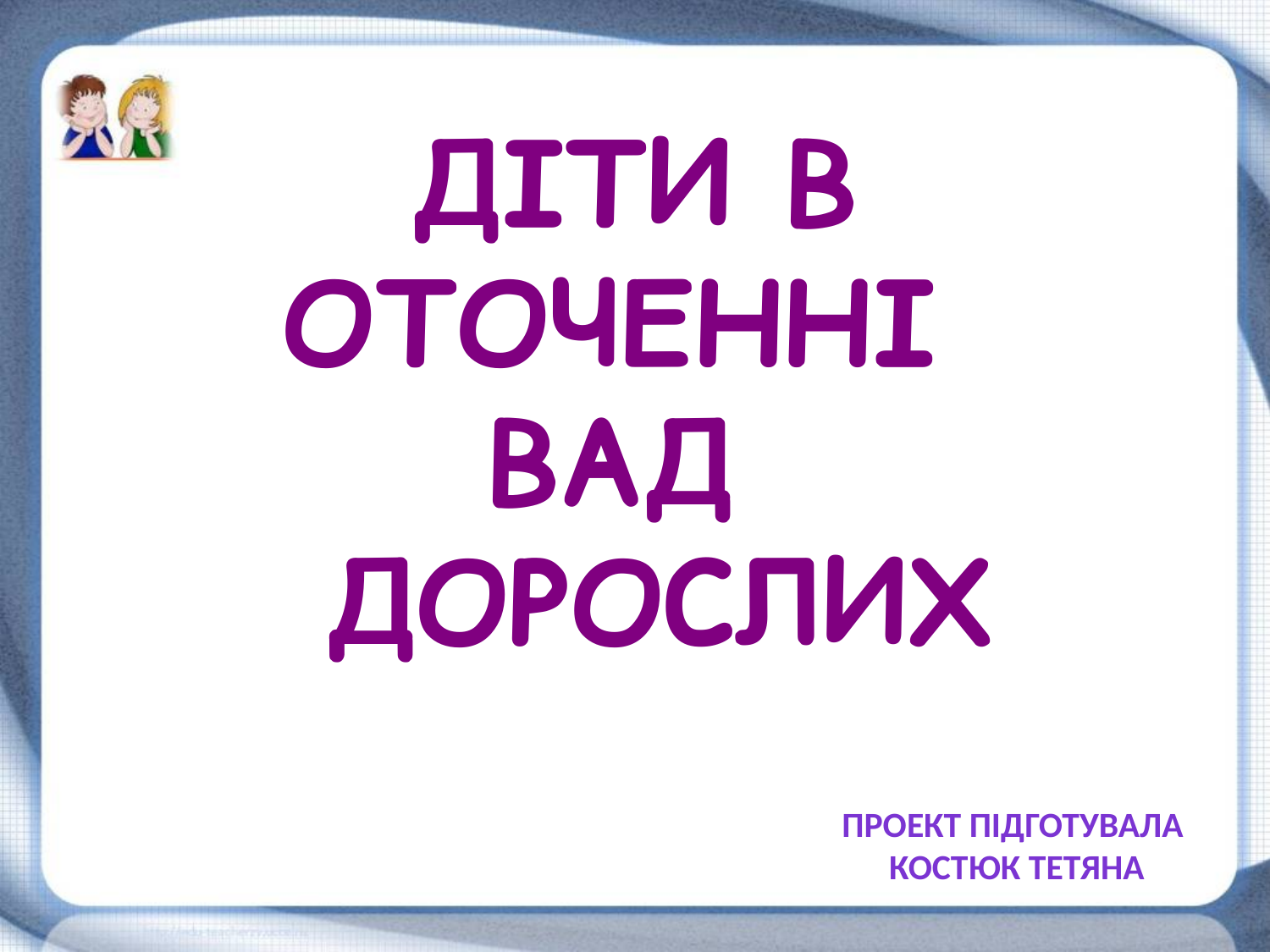

# ДІТИ В ОТОЧЕННІ ВАД ДОРОСЛИХ
Проект підготувала
Костюк Тетяна